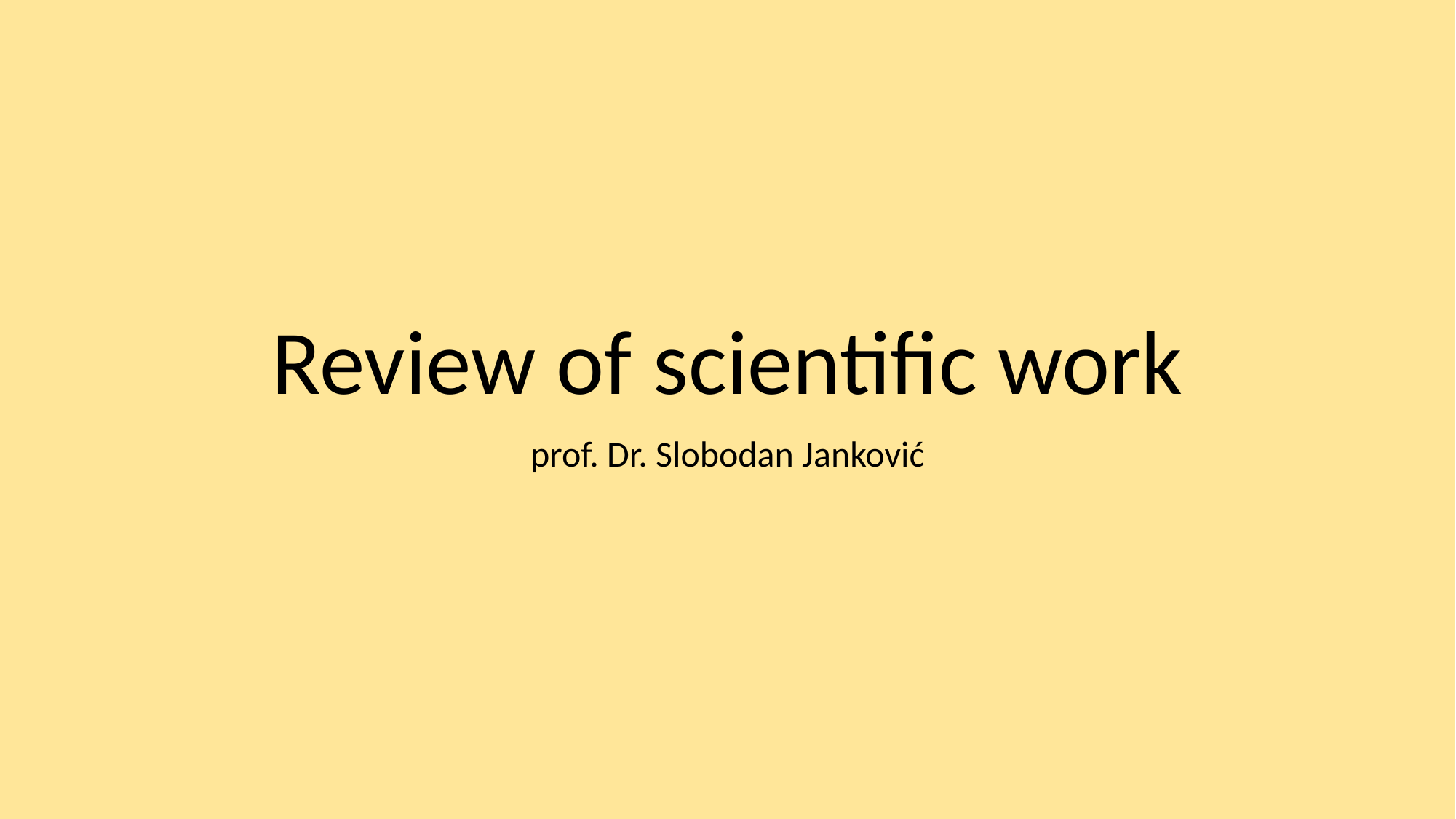

# Review of scientific work
prof. Dr. Slobodan Janković